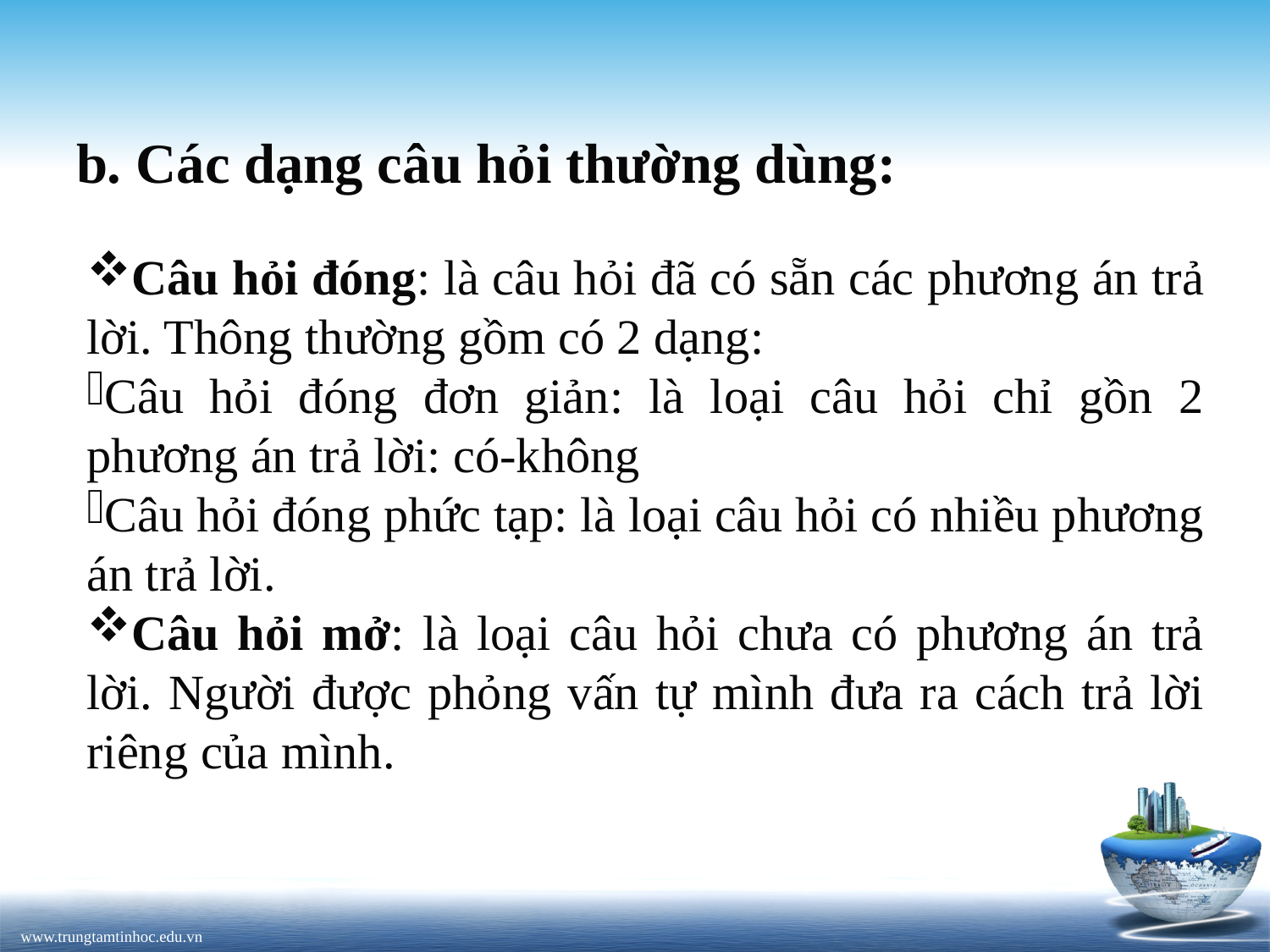

# b. Các dạng câu hỏi thường dùng:
Câu hỏi đóng: là câu hỏi đã có sẵn các phương án trả lời. Thông thường gồm có 2 dạng:
Câu hỏi đóng đơn giản: là loại câu hỏi chỉ gồn 2 phương án trả lời: có-không
Câu hỏi đóng phức tạp: là loại câu hỏi có nhiều phương án trả lời.
Câu hỏi mở: là loại câu hỏi chưa có phương án trả lời. Người được phỏng vấn tự mình đưa ra cách trả lời riêng của mình.